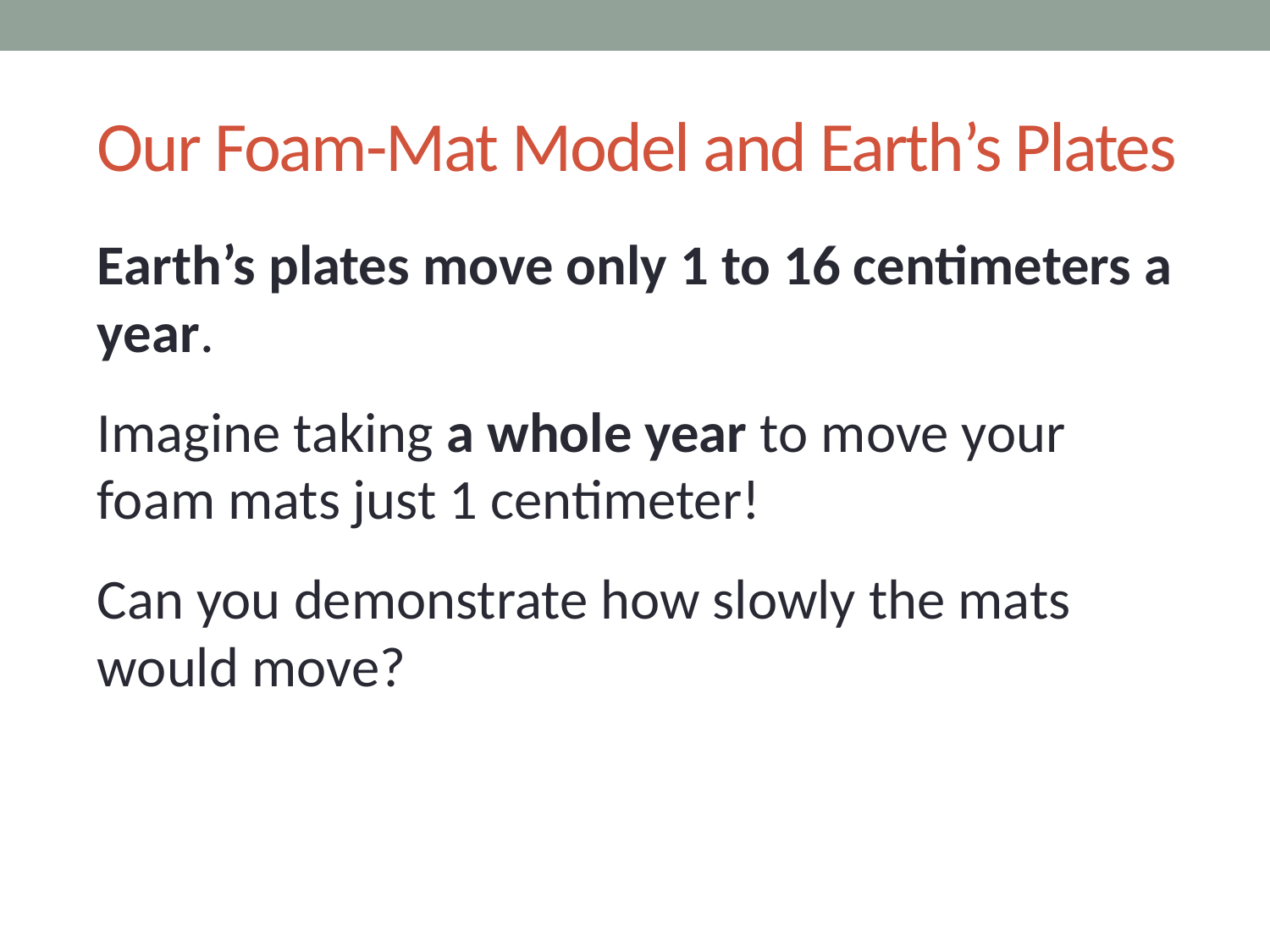

# Our Foam-Mat Model and Earth’s Plates
Earth’s plates move only 1 to 16 centimeters a year.
Imagine taking a whole year to move your foam mats just 1 centimeter!
Can you demonstrate how slowly the mats would move?